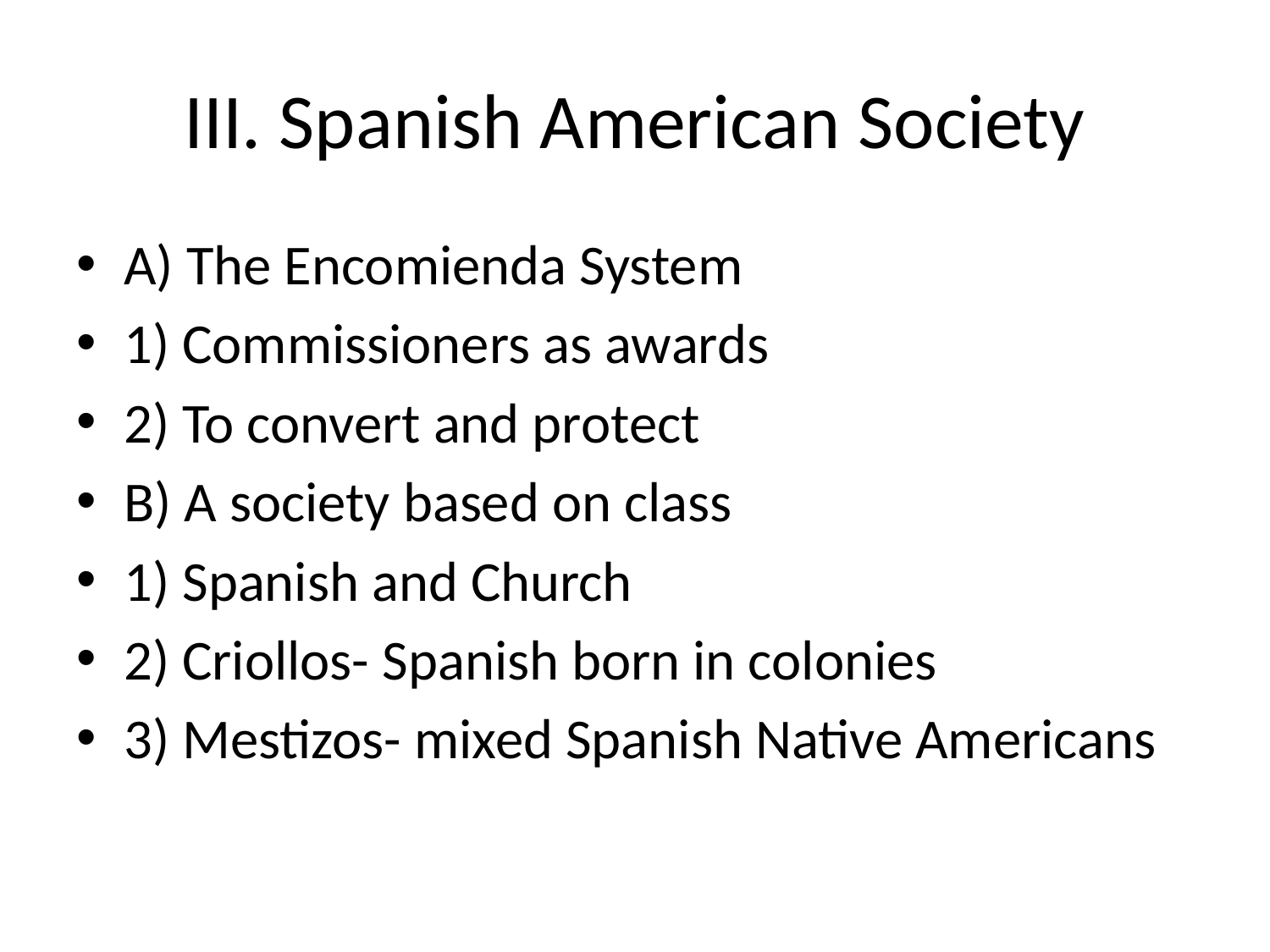

# III. Spanish American Society
A) The Encomienda System
1) Commissioners as awards
2) To convert and protect
B) A society based on class
1) Spanish and Church
2) Criollos- Spanish born in colonies
3) Mestizos- mixed Spanish Native Americans